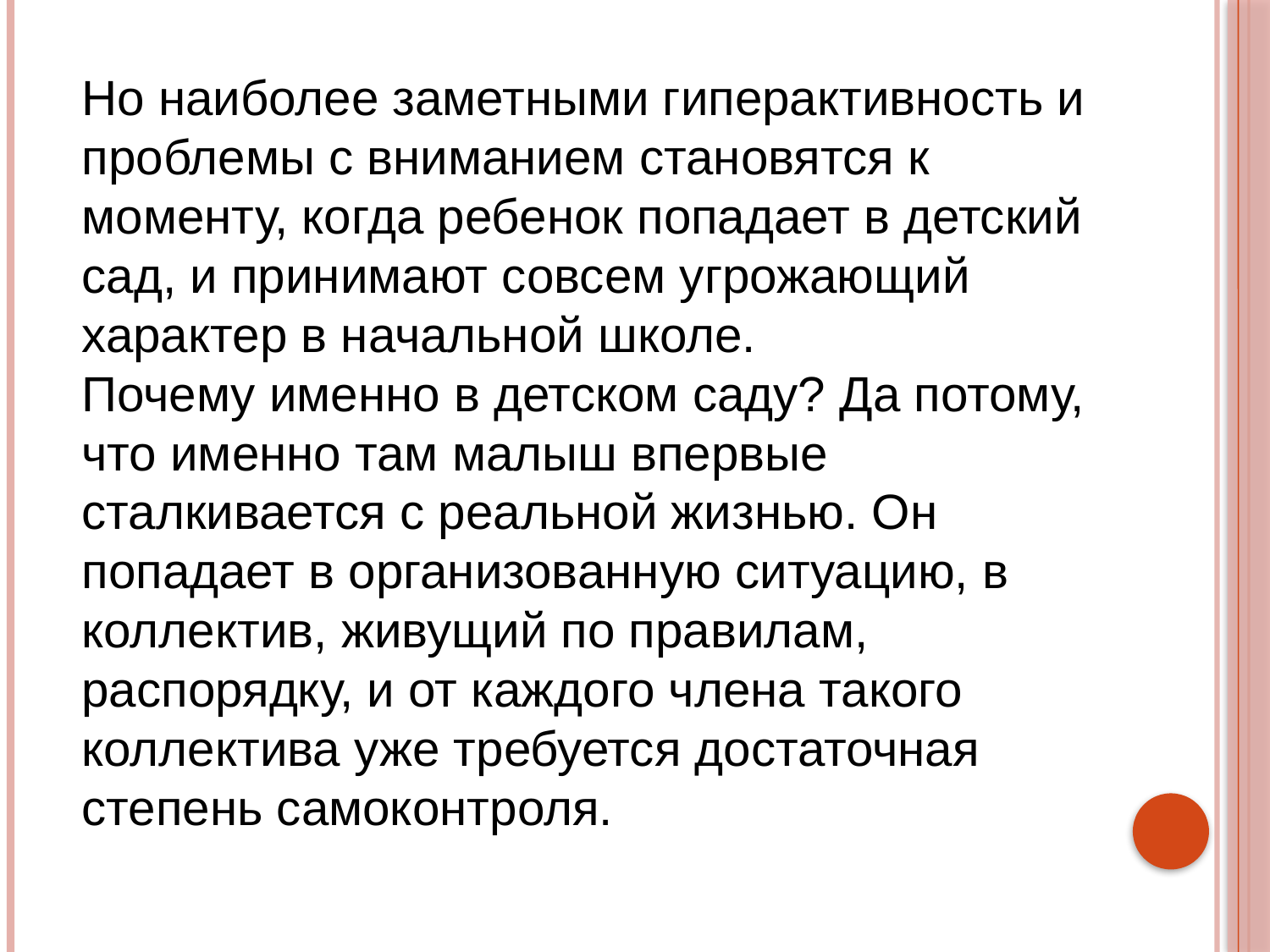

Но наиболее заметными гиперактивность и проблемы с вниманием становятся к моменту, когда ребенок попадает в детский сад, и принимают совсем угрожающий характер в начальной школе.
Почему именно в детском саду? Да потому, что именно там малыш впервые сталкивается с реальной жизнью. Он попадает в организованную ситуацию, в коллектив, живущий по правилам, распорядку, и от каждого члена такого коллектива уже требуется достаточная степень самоконтроля.